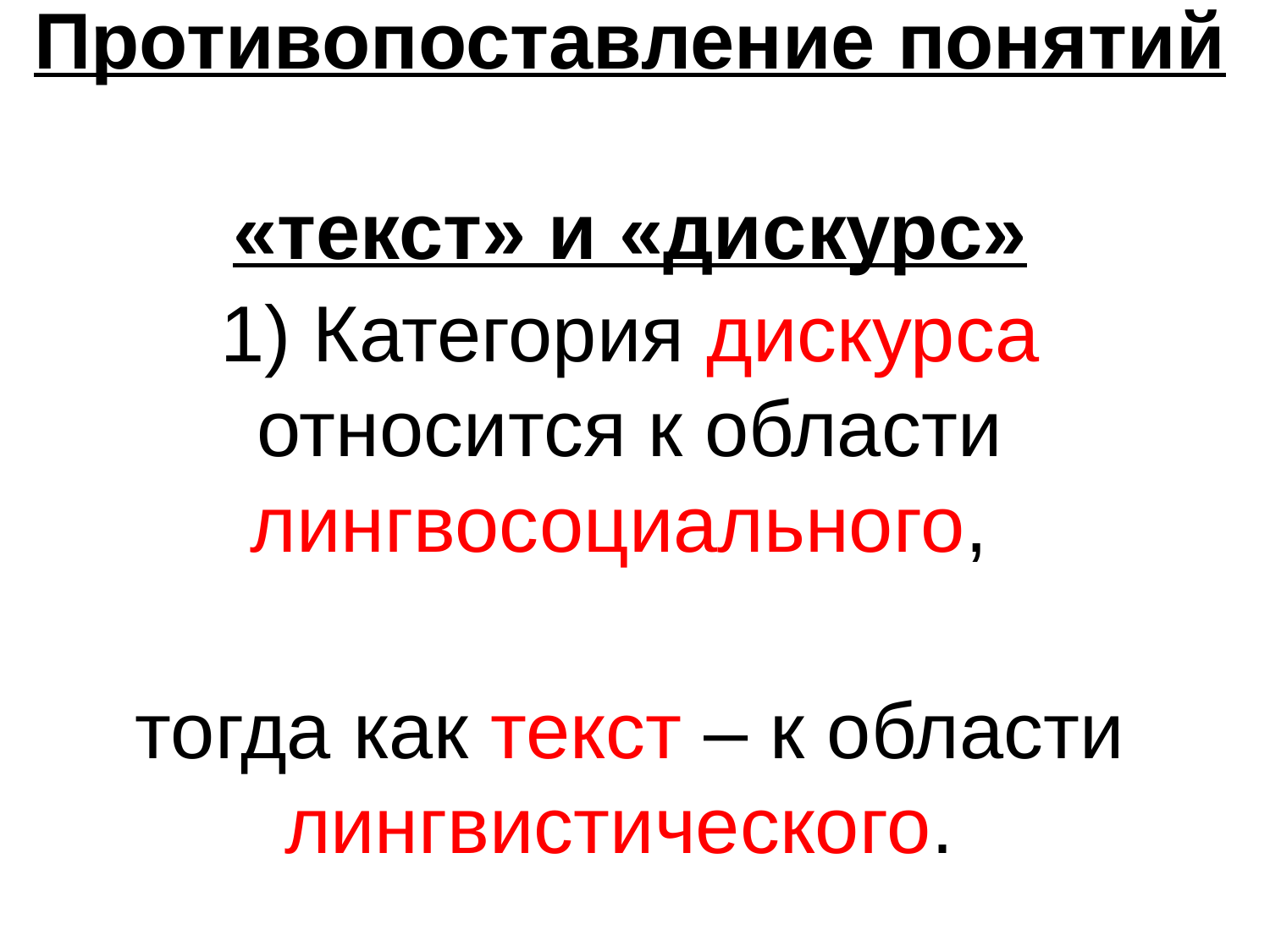

# Противопоставление понятий «текст» и «дискурс»
1) Категория дискурса относится к области лингвосоциального,
тогда как текст – к области лингвистического.